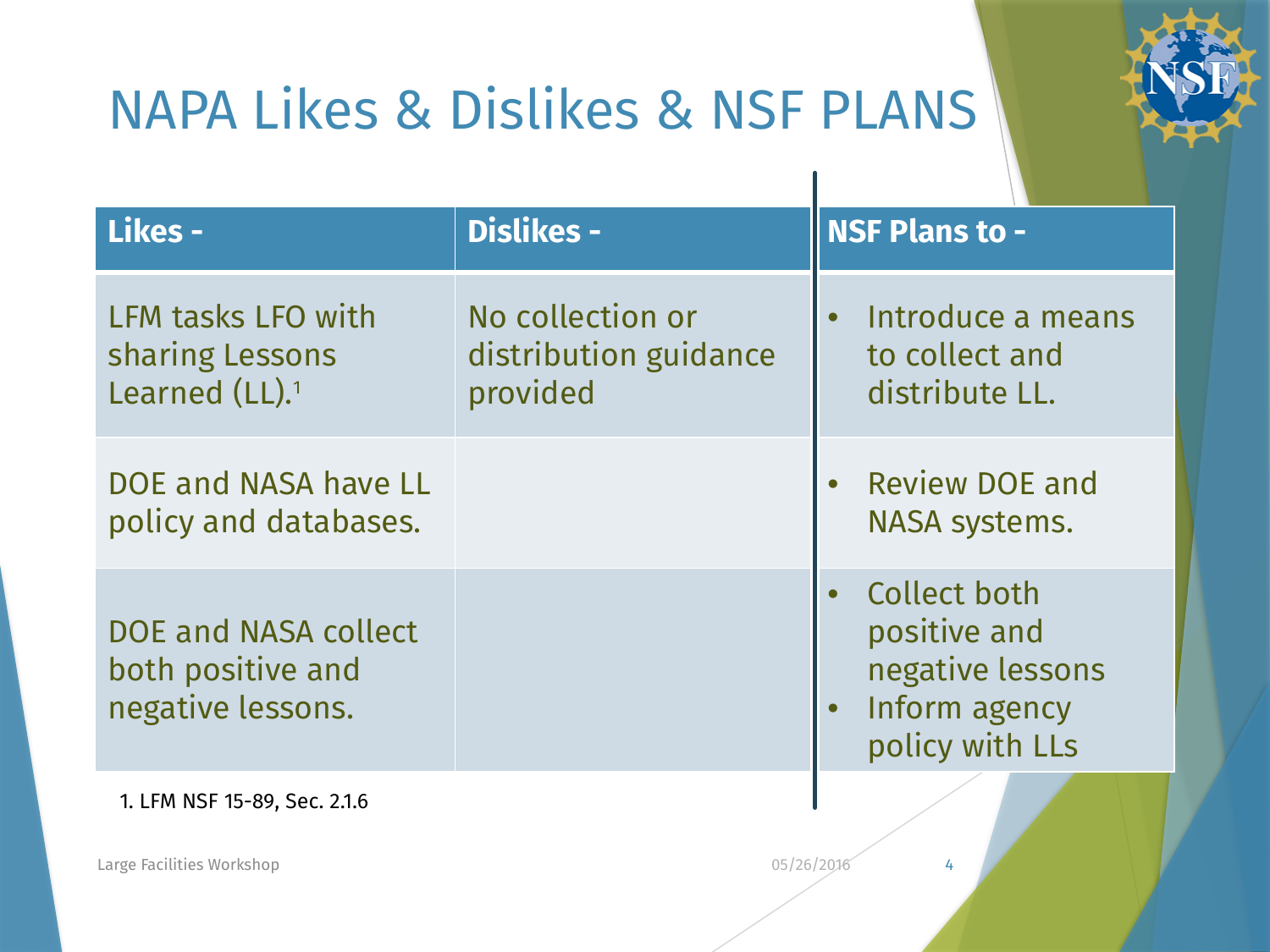

# NAPA Likes & Dislikes & NSF PLANS
| Likes - | Dislikes - | NSF Plans to - |
| --- | --- | --- |
| LFM tasks LFO with sharing Lessons Learned (LL).1 | No collection or distribution guidance provided | Introduce a means to collect and distribute LL. |
| DOE and NASA have LL policy and databases. |  | Review DOE and NASA systems. |
| DOE and NASA collect both positive and negative lessons. |  | Collect both positive and negative lessons Inform agency policy with LLs |
1. LFM NSF 15-89, Sec. 2.1.6
Large Facilities Workshop
05/26/2016
4